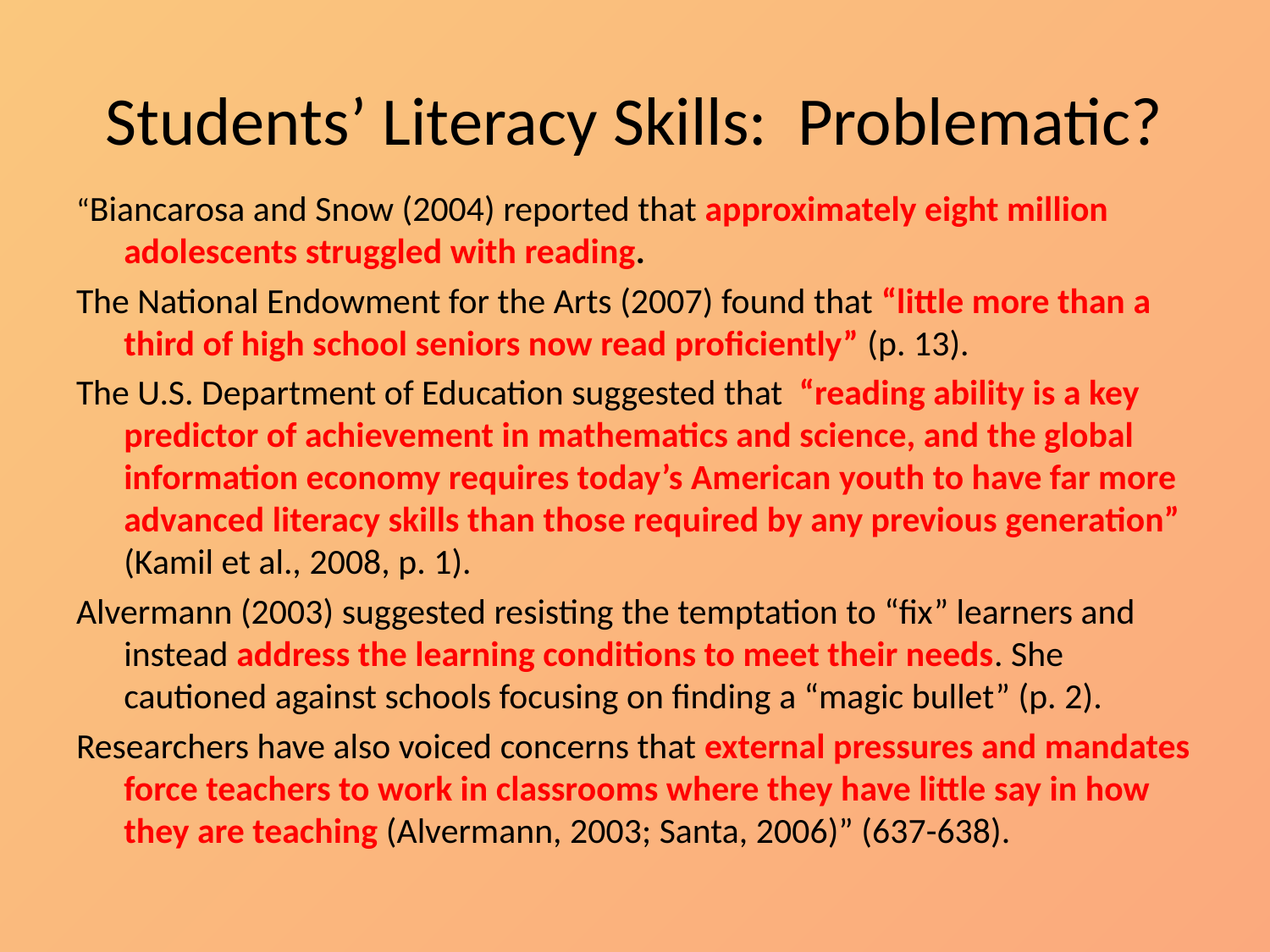

# Students’ Literacy Skills:  Problematic?
“Biancarosa and Snow (2004) reported that approximately eight million adolescents struggled with reading.
The National Endowment for the Arts (2007) found that “little more than a third of high school seniors now read proficiently” (p. 13).
The U.S. Department of Education suggested that  “reading ability is a key predictor of achievement in mathematics and science, and the global information economy requires today’s American youth to have far more advanced literacy skills than those required by any previous generation” (Kamil et al., 2008, p. 1).
Alvermann (2003) suggested resisting the temptation to “fix” learners and instead address the learning conditions to meet their needs. She cautioned against schools focusing on finding a “magic bullet” (p. 2).
Researchers have also voiced concerns that external pressures and mandates force teachers to work in classrooms where they have little say in how they are teaching (Alvermann, 2003; Santa, 2006)” (637-638).